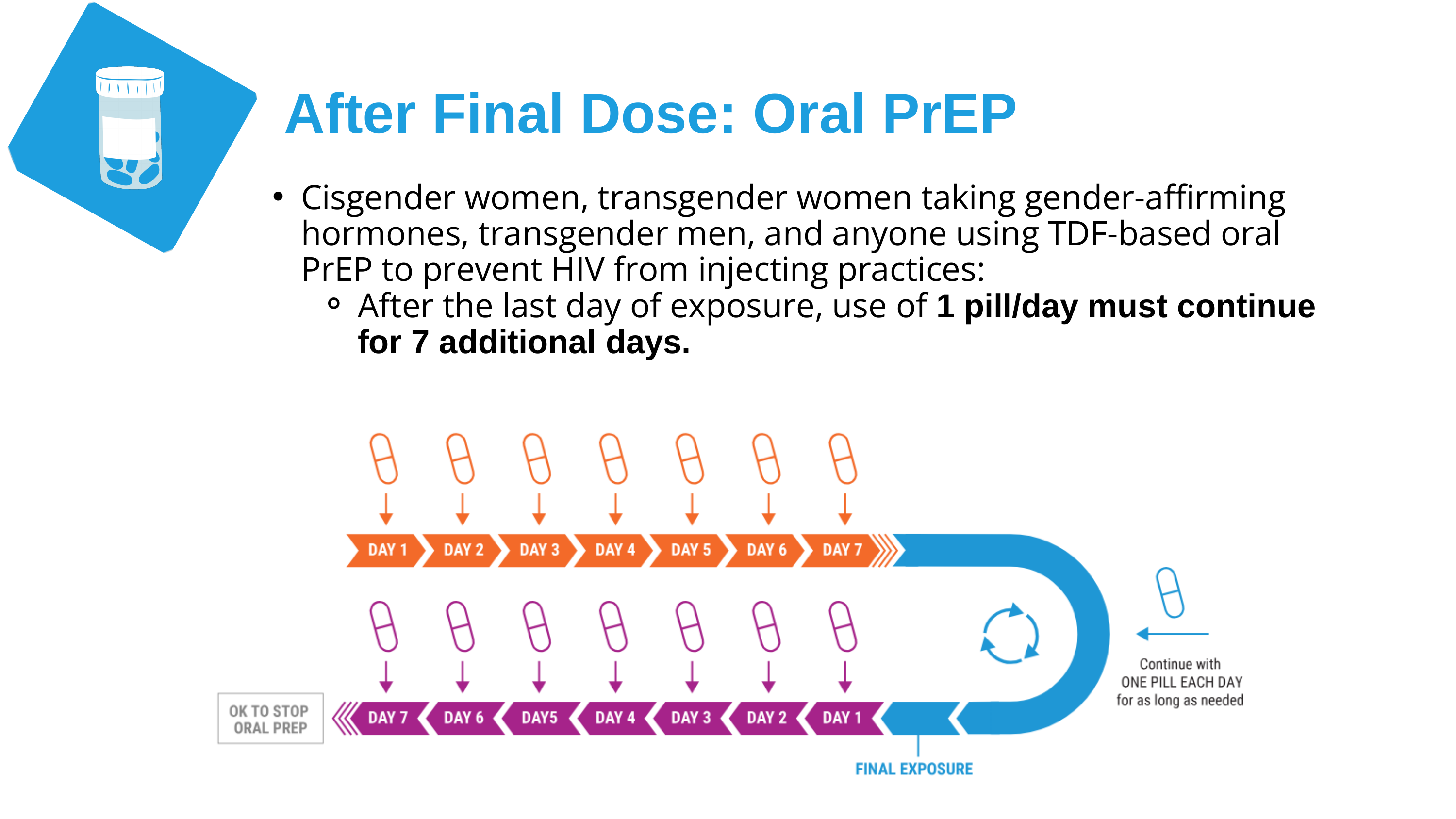

After Final Dose: Oral PrEP
Cisgender women, transgender women taking gender-affirming hormones, transgender men, and anyone using TDF-based oral PrEP to prevent HIV from injecting practices:
After the last day of exposure, use of 1 pill/day must continue for 7 additional days.